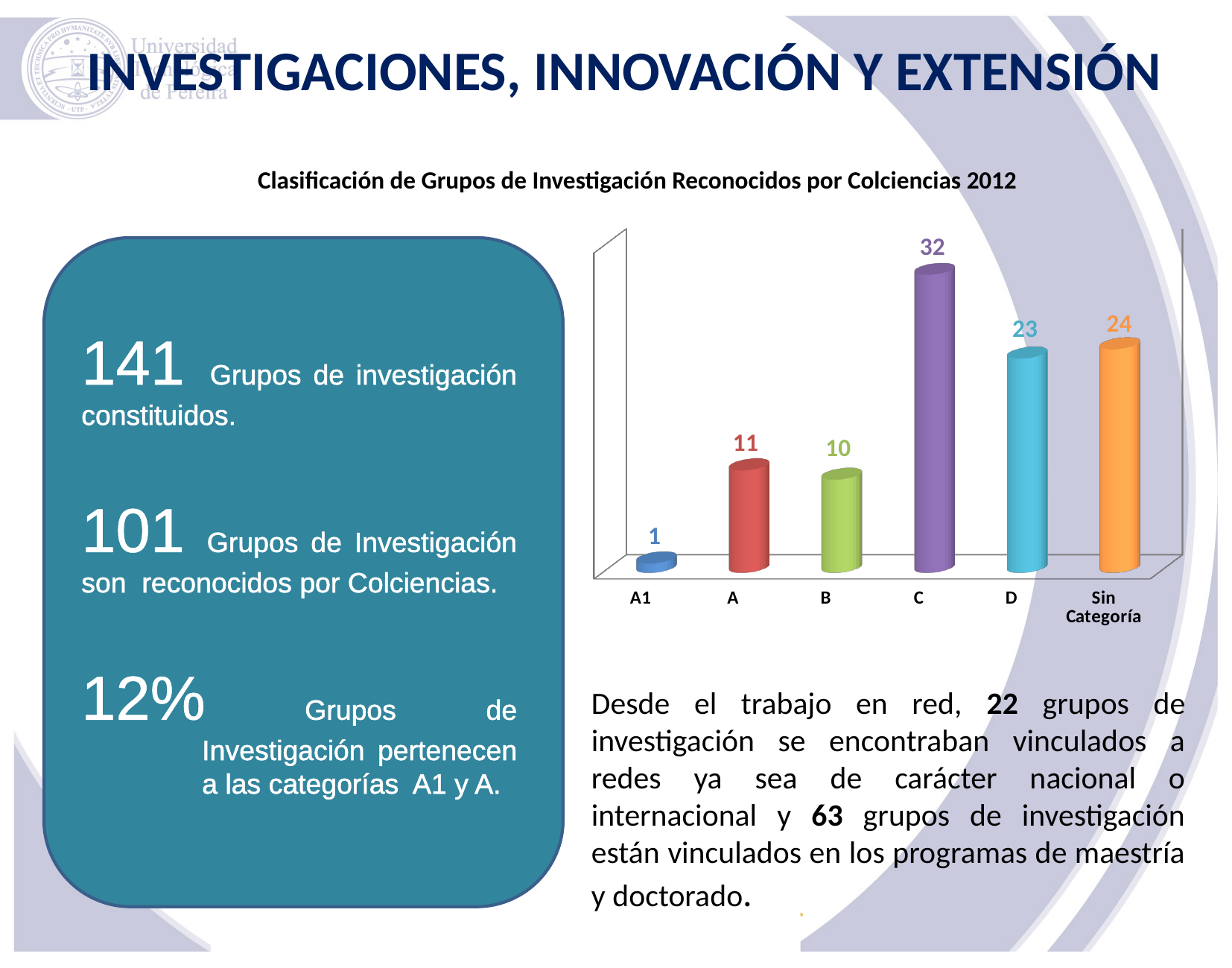

INVESTIGACIONES, INNOVACIÓN Y EXTENSIÓN
Clasificación de Grupos de Investigación Reconocidos por Colciencias 2012

[unsupported chart]

141  Grupos de investigación constituidos.

101 Grupos de Investigación son  reconocidos por Colciencias.

12% Grupos de Investigación pertenecen a las categorías  A1 y A.

Desde el trabajo en red, 22 grupos de investigación se encontraban vinculados a redes ya sea de carácter nacional o internacional y 63 grupos de investigación están vinculados en los programas de maestría y doctorado.